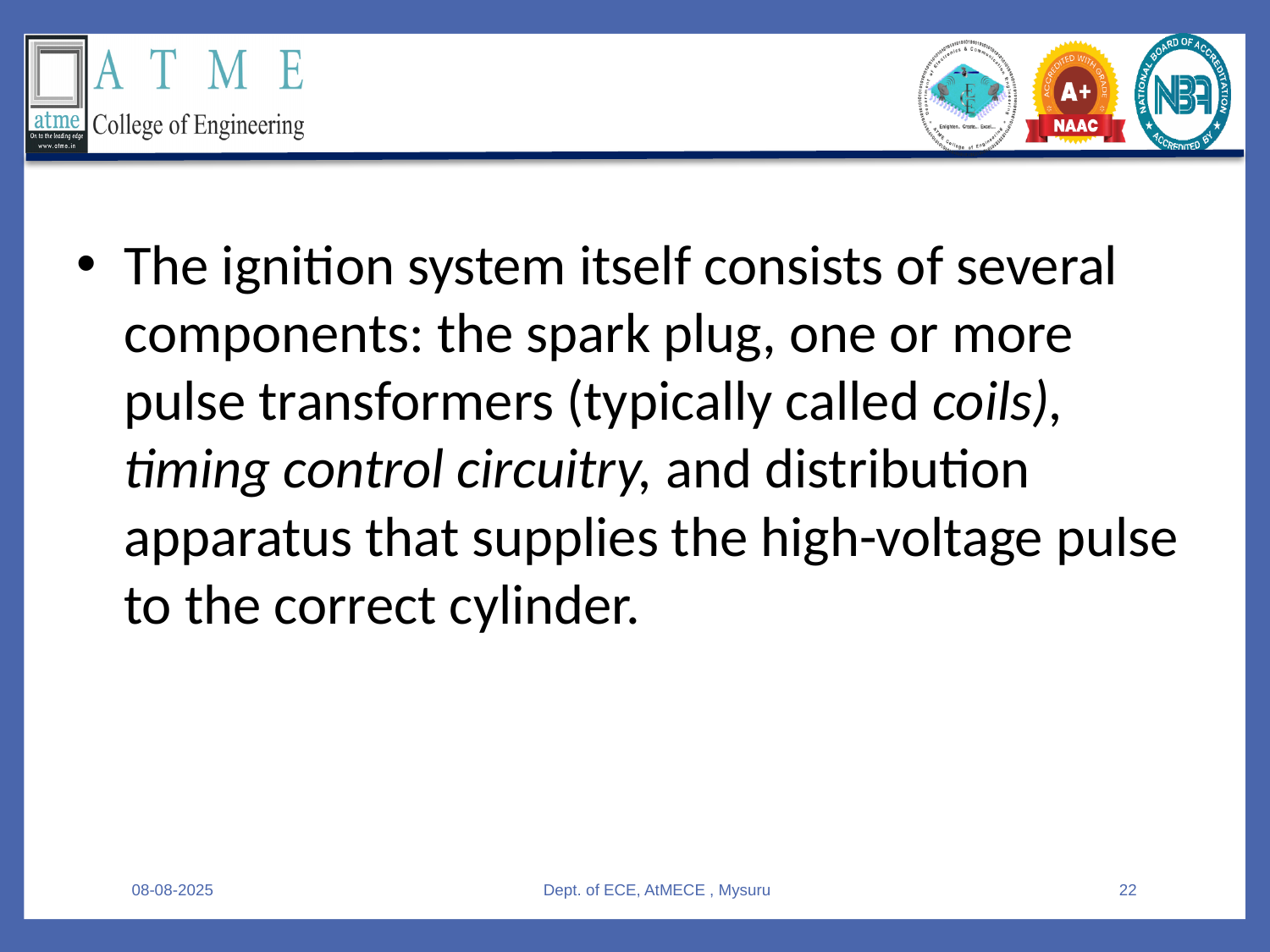

The ignition system itself consists of several components: the spark plug, one or more pulse transformers (typically called coils), timing control circuitry, and distribution apparatus that supplies the high-voltage pulse to the correct cylinder.
08-08-2025
Dept. of ECE, AtMECE , Mysuru
22